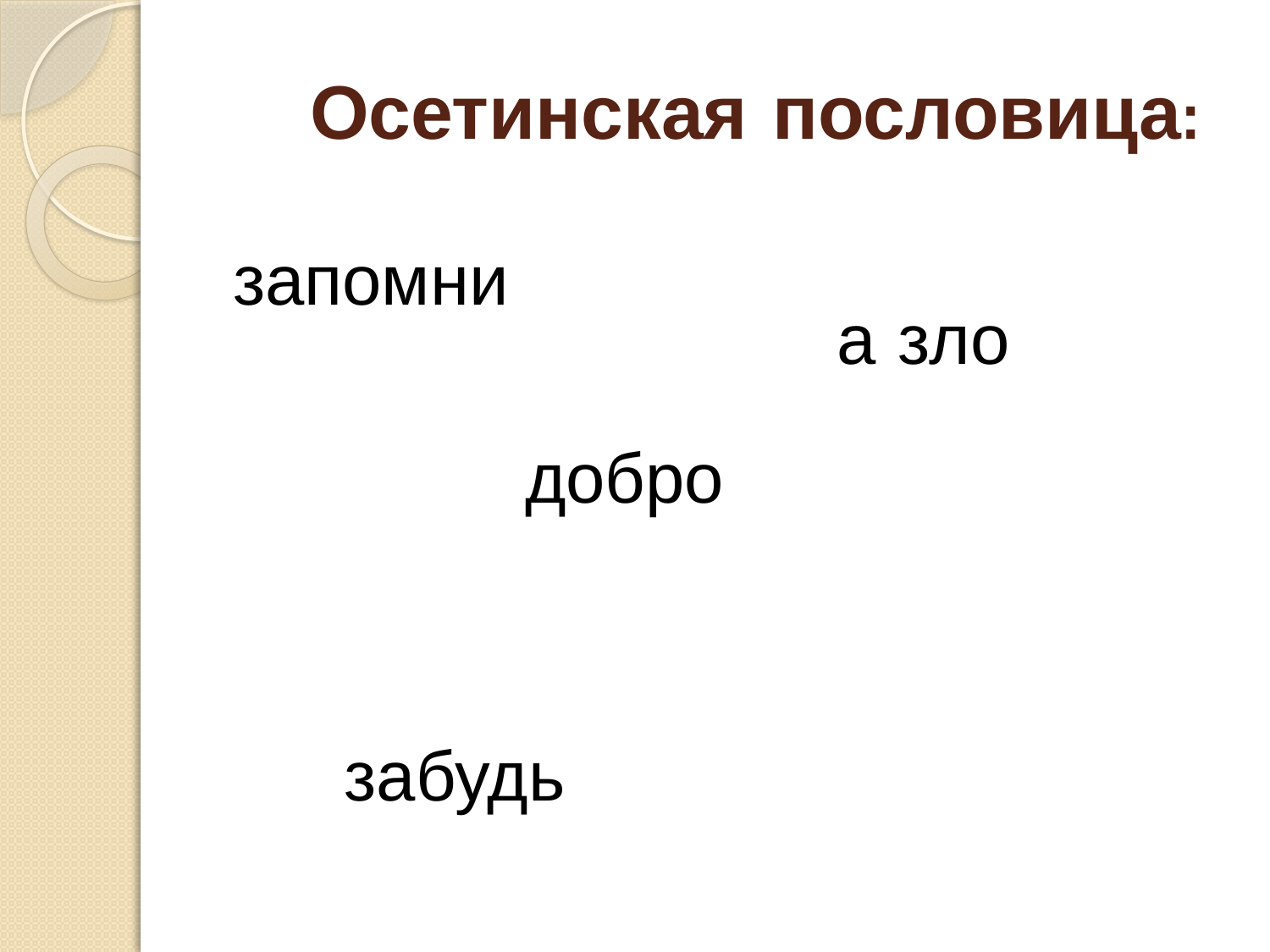

# Осетинская пословица:
запомни
а зло
добро
забудь